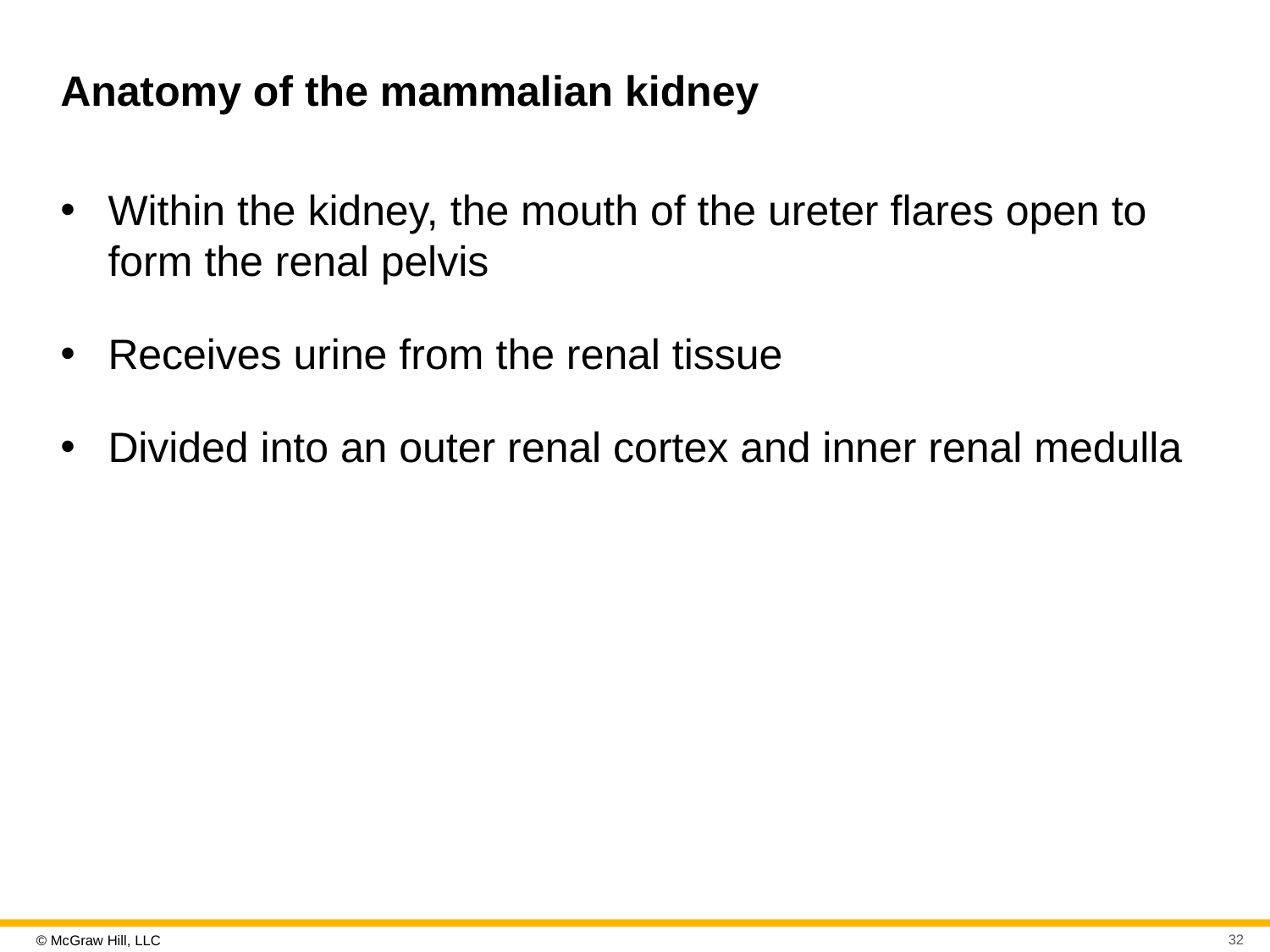

# Anatomy of the mammalian kidney
Within the kidney, the mouth of the ureter flares open to form the renal pelvis
Receives urine from the renal tissue
Divided into an outer renal cortex and inner renal medulla
32